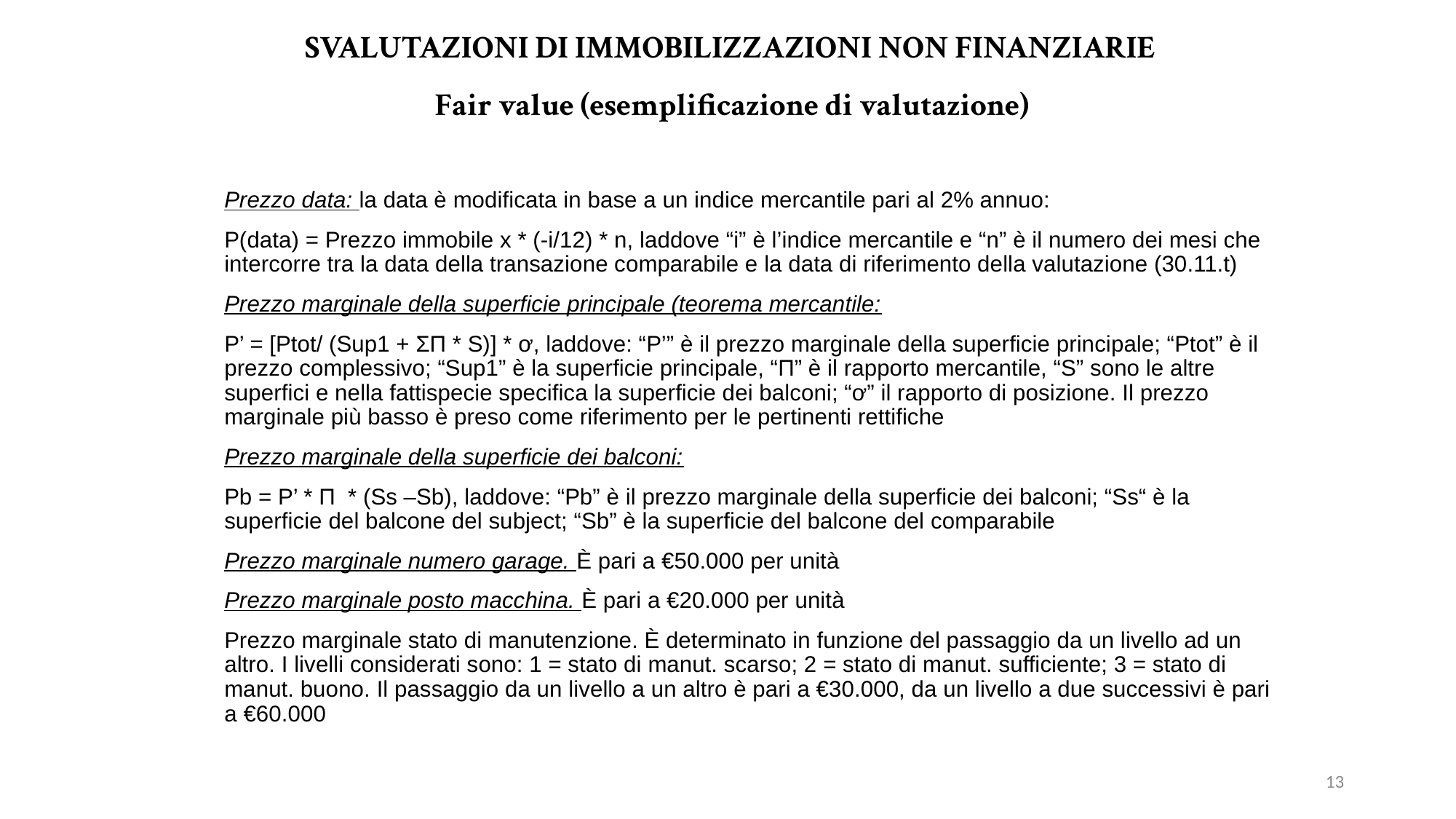

SVALUTAZIONI DI IMMOBILIZZAZIONI NON FINANZIARIE
Fair value (esemplificazione di valutazione)

	Prezzo data: la data è modificata in base a un indice mercantile pari al 2% annuo:
	P(data) = Prezzo immobile x * (-i/12) * n, laddove “i” è l’indice mercantile e “n” è il numero dei mesi che intercorre tra la data della transazione comparabile e la data di riferimento della valutazione (30.11.t)
	Prezzo marginale della superficie principale (teorema mercantile:
	P’ = [Ptot/ (Sup1 + ΣΠ * S)] * ơ, laddove: “P’” è il prezzo marginale della superficie principale; “Ptot” è il prezzo complessivo; “Sup1” è la superficie principale, “Π” è il rapporto mercantile, “S” sono le altre superfici e nella fattispecie specifica la superficie dei balconi; “ơ” il rapporto di posizione. Il prezzo marginale più basso è preso come riferimento per le pertinenti rettifiche
	Prezzo marginale della superficie dei balconi:
	Pb = P’ * Π  * (Ss –Sb), laddove: “Pb” è il prezzo marginale della superficie dei balconi; “Ss“ è la superficie del balcone del subject; “Sb” è la superficie del balcone del comparabile
	Prezzo marginale numero garage. È pari a €50.000 per unità
	Prezzo marginale posto macchina. È pari a €20.000 per unità
	Prezzo marginale stato di manutenzione. È determinato in funzione del passaggio da un livello ad un altro. I livelli considerati sono: 1 = stato di manut. scarso; 2 = stato di manut. sufficiente; 3 = stato di manut. buono. Il passaggio da un livello a un altro è pari a €30.000, da un livello a due successivi è pari a €60.000

13